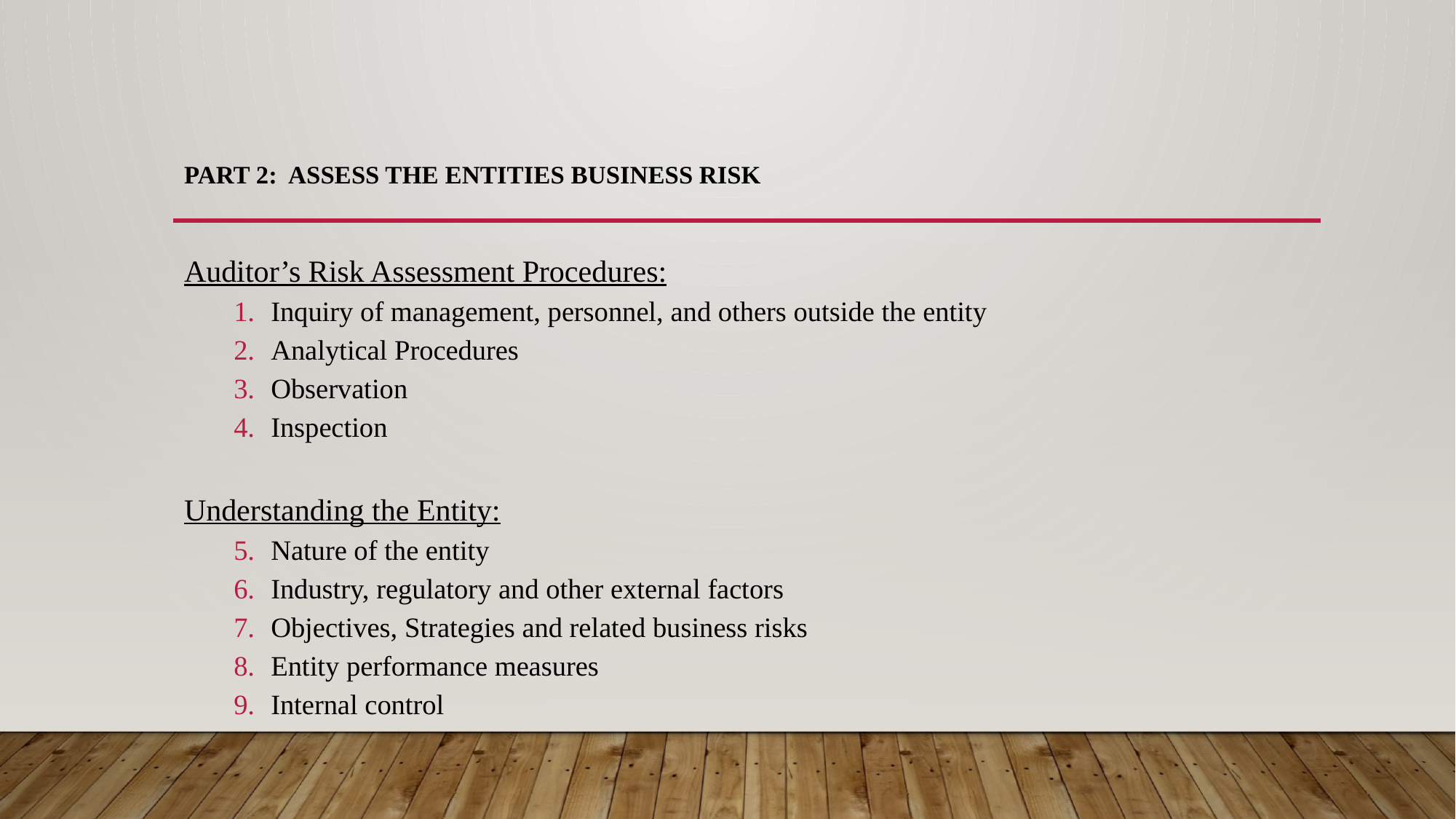

# Part 2:  Assess the Entities Business Risk
Auditor’s Risk Assessment Procedures:
Inquiry of management, personnel, and others outside the entity
Analytical Procedures
Observation
Inspection

Understanding the Entity:
Nature of the entity
Industry, regulatory and other external factors
Objectives, Strategies and related business risks
Entity performance measures
Internal control